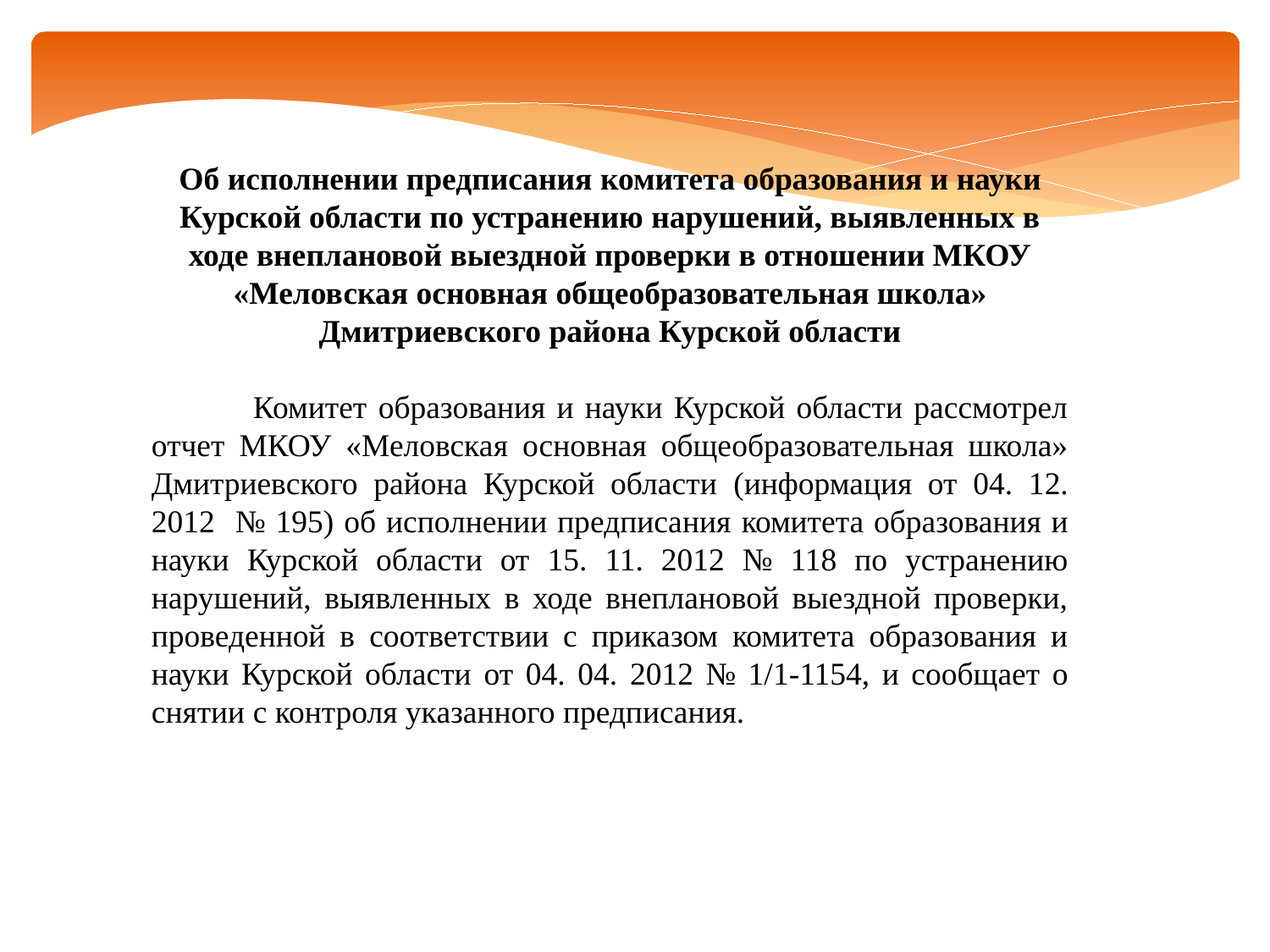

Об исполнении предписания комитета образования и науки Курской области по устранению нарушений, выявленных в ходе внеплановой выездной проверки в отношении МКОУ «Меловская основная общеобразовательная школа» Дмитриевского района Курской области

         Комитет образования и науки Курской области рассмотрел отчет МКОУ «Меловская основная общеобразовательная школа» Дмитриевского района Курской области (информация от 04. 12. 2012  № 195) об исполнении предписания комитета образования и науки Курской области от 15. 11. 2012 № 118 по устранению нарушений, выявленных в ходе внеплановой выездной проверки, проведенной в соответствии с приказом комитета образования и науки Курской области от 04. 04. 2012 № 1/1-1154, и сообщает о снятии с контроля указанного предписания.